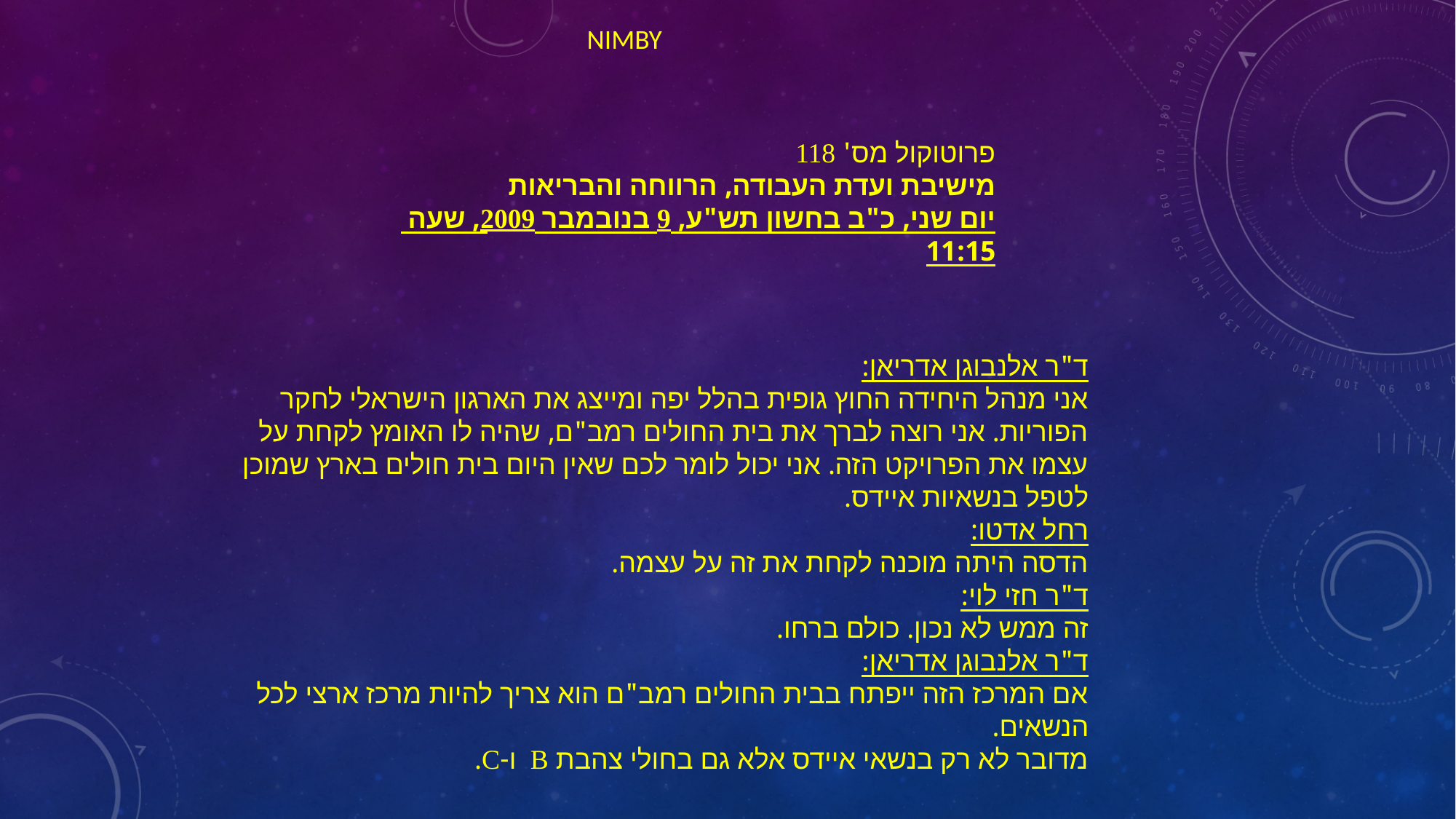

NIMBY
פרוטוקול מס' ‎118
מישיבת ועדת העבודה, הרווחה והבריאות
יום שני, כ"ב בחשון תש"ע, ‎9 בנובמבר ‎2009, שעה  11:15
ד"ר אלנבוגן אדריאן:
אני מנהל היחידה החוץ גופית בהלל יפה ומייצג את הארגון הישראלי לחקר הפוריות. אני רוצה לברך את בית החולים רמב"ם, שהיה לו האומץ לקחת על עצמו את הפרויקט הזה. אני יכול לומר לכם שאין היום בית חולים בארץ שמוכן לטפל בנשאיות איידס. 
רחל אדטו:
הדסה היתה מוכנה לקחת את זה על עצמה. 
ד"ר חזי לוי:
זה ממש לא נכון. כולם ברחו. 
ד"ר אלנבוגן אדריאן:
אם המרכז הזה ייפתח בבית החולים רמב"ם הוא צריך להיות מרכז ארצי לכל הנשאים.
מדובר לא רק בנשאי איידס אלא גם בחולי צהבת ‎B  ו-‎C.